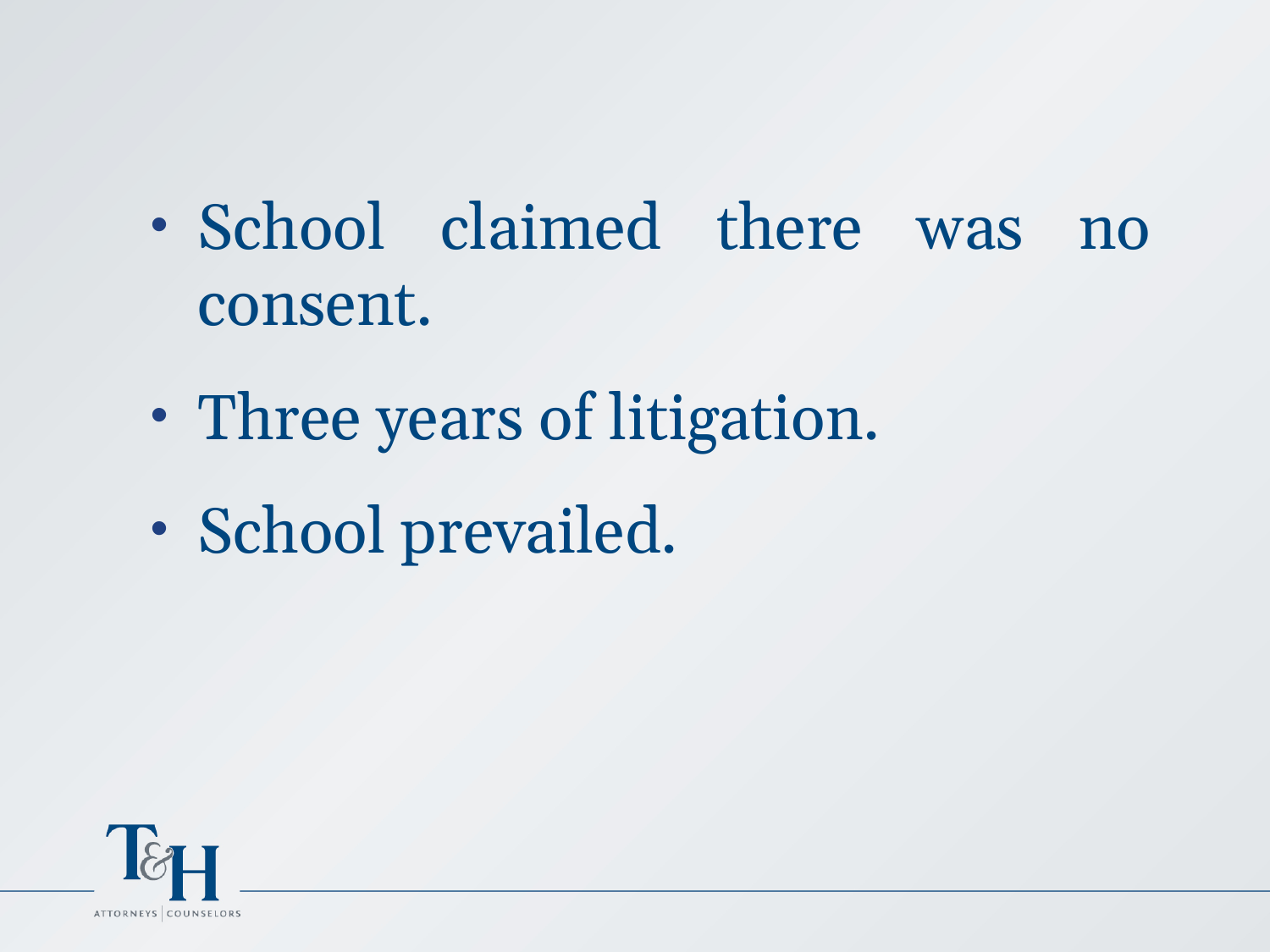

School claimed there was no consent.

Three years of litigation.

School prevailed.